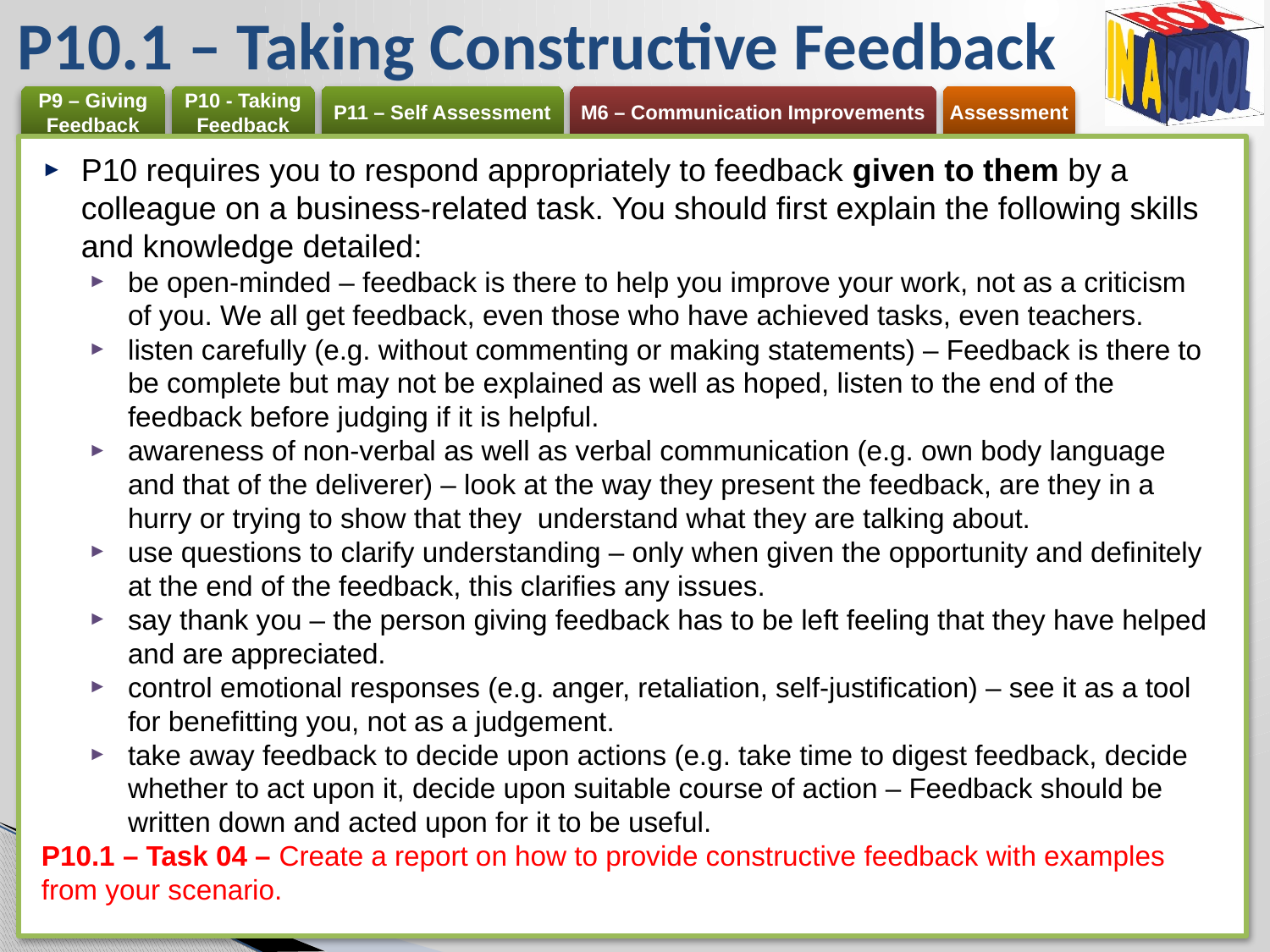

# P10.1 – Taking Constructive Feedback
P10 requires you to respond appropriately to feedback given to them by a colleague on a business-related task. You should first explain the following skills and knowledge detailed:
be open-minded – feedback is there to help you improve your work, not as a criticism of you. We all get feedback, even those who have achieved tasks, even teachers.
listen carefully (e.g. without commenting or making statements) – Feedback is there to be complete but may not be explained as well as hoped, listen to the end of the feedback before judging if it is helpful.
awareness of non-verbal as well as verbal communication (e.g. own body language and that of the deliverer) – look at the way they present the feedback, are they in a hurry or trying to show that they  understand what they are talking about.
use questions to clarify understanding – only when given the opportunity and definitely at the end of the feedback, this clarifies any issues.
say thank you – the person giving feedback has to be left feeling that they have helped and are appreciated.
control emotional responses (e.g. anger, retaliation, self-justification) – see it as a tool for benefitting you, not as a judgement.
take away feedback to decide upon actions (e.g. take time to digest feedback, decide whether to act upon it, decide upon suitable course of action – Feedback should be written down and acted upon for it to be useful.
P10.1 – Task 04 – Create a report on how to provide constructive feedback with examples from your scenario.